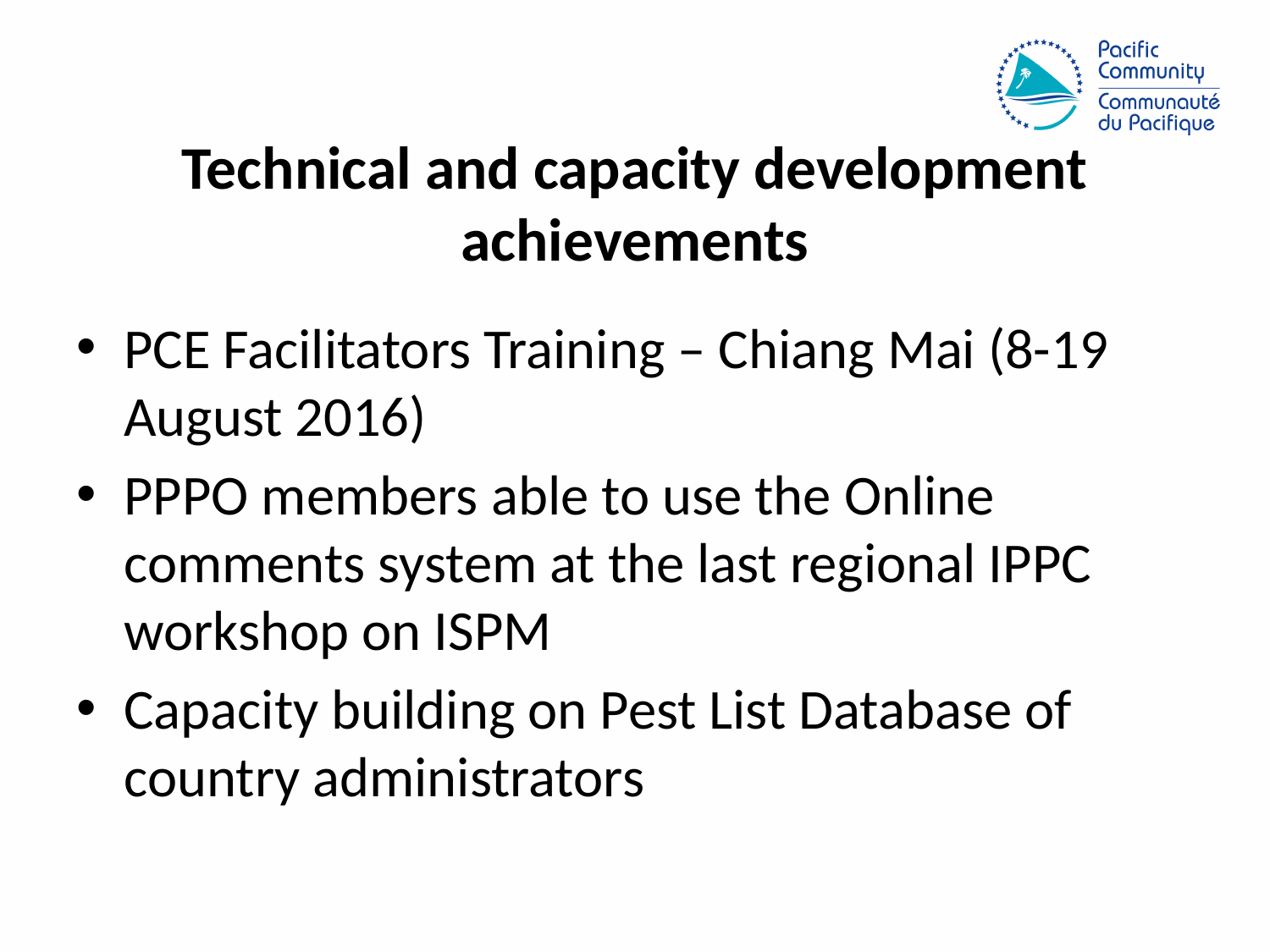

# Technical and capacity development achievements
PCE Facilitators Training – Chiang Mai (8-19 August 2016)
PPPO members able to use the Online comments system at the last regional IPPC workshop on ISPM
Capacity building on Pest List Database of country administrators